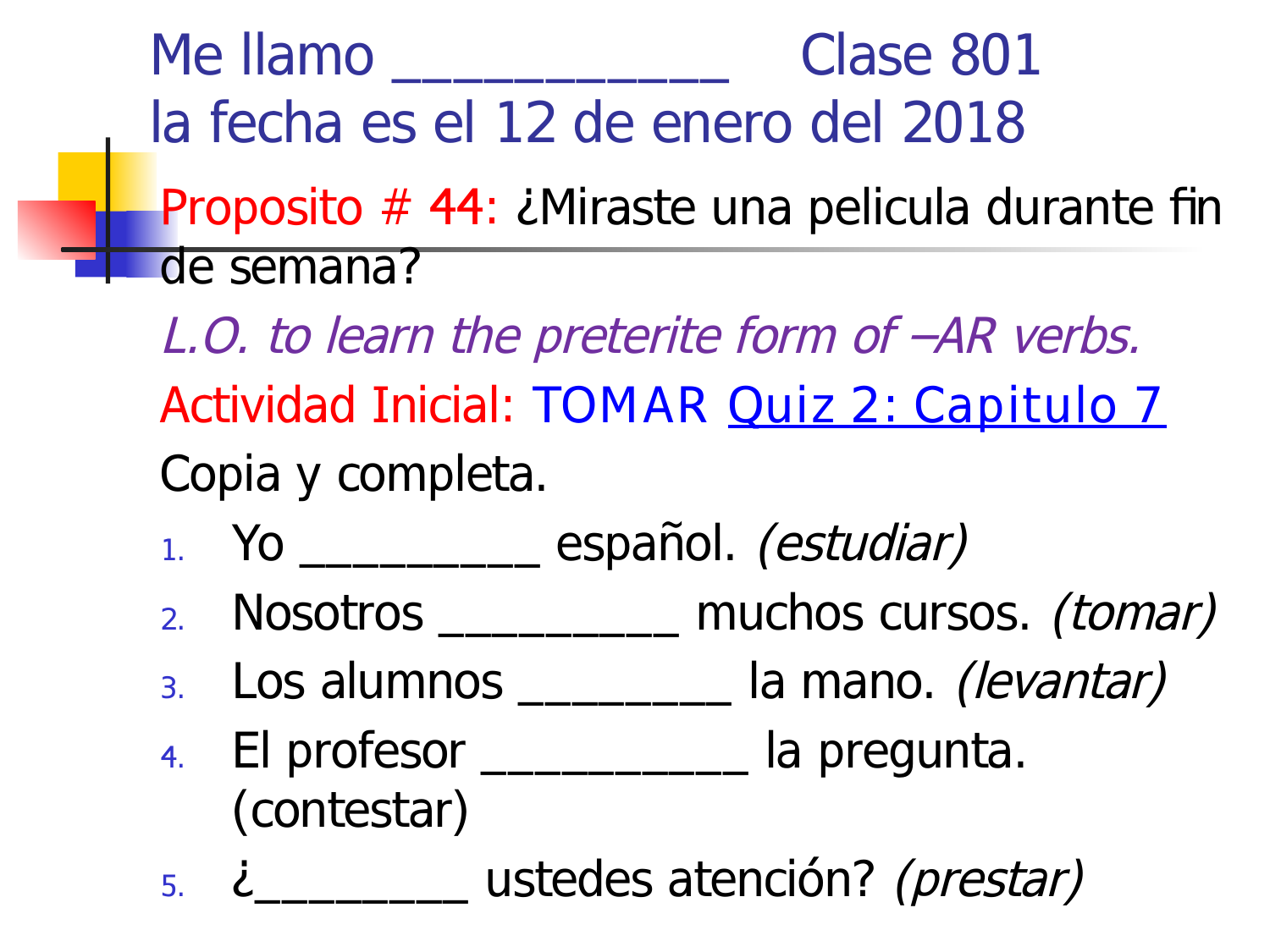

# Me llamo ___________    Clase 801 la fecha es el 12 de enero del 2018
Proposito # 44: ¿Miraste una pelicula durante fin de semana?
L.O. to learn the preterite form of –AR verbs.
Actividad Inicial: TOMAR Quiz 2: Capitulo 7
Copia y completa.
Yo _________ español. (estudiar)
Nosotros _________ muchos cursos. (tomar)
Los alumnos ________ la mano. (levantar)
El profesor __________ la pregunta. (contestar)
¿________ ustedes atención? (prestar)